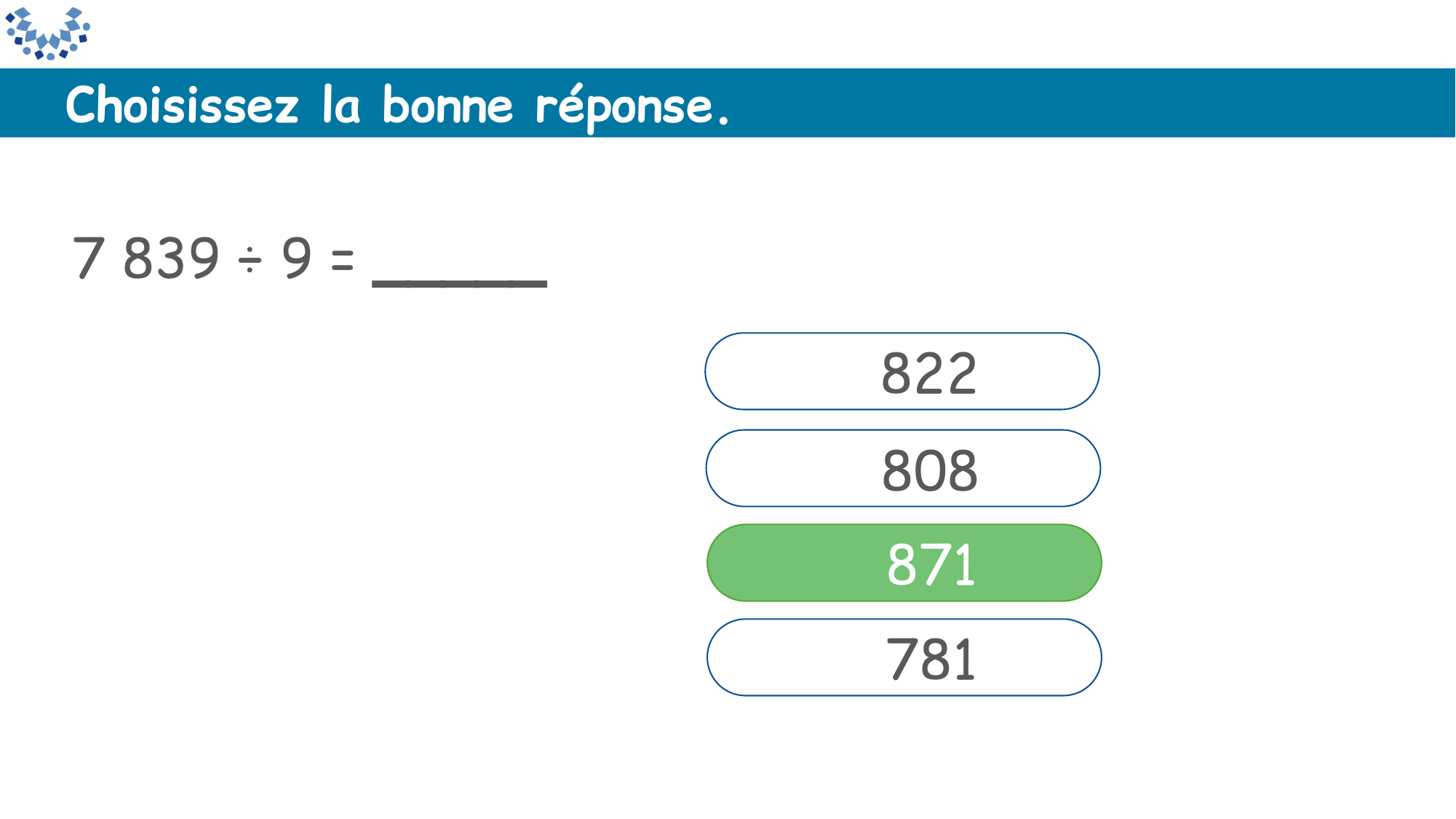

Choisissez la bonne réponse.
7 839 ÷ 9 = _____
822

808
871
781